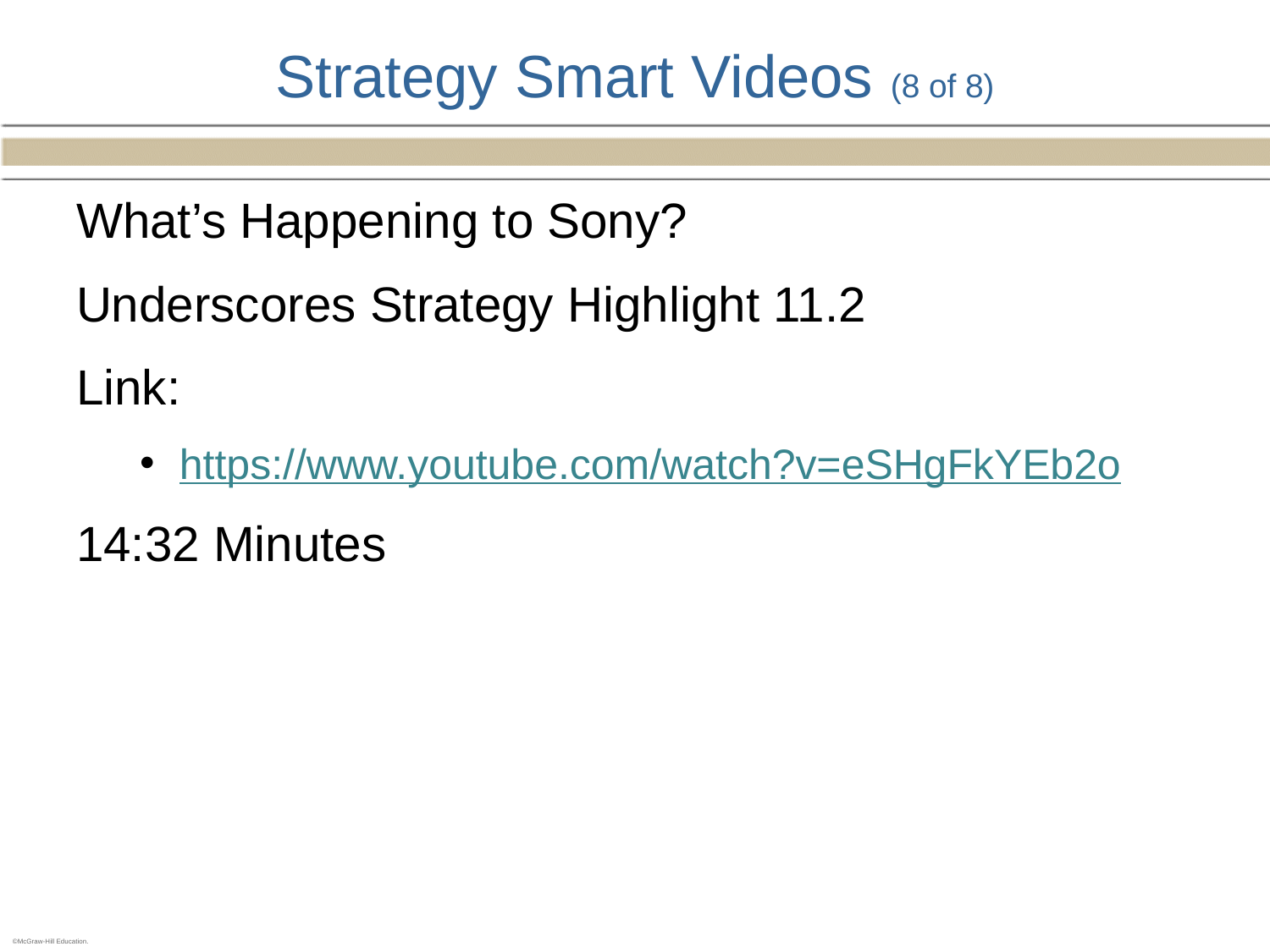

# Strategy Smart Videos (8 of 8)
What’s Happening to Sony?
Underscores Strategy Highlight 11.2
Link:
https://www.youtube.com/watch?v=eSHgFkYEb2o
14:32 Minutes